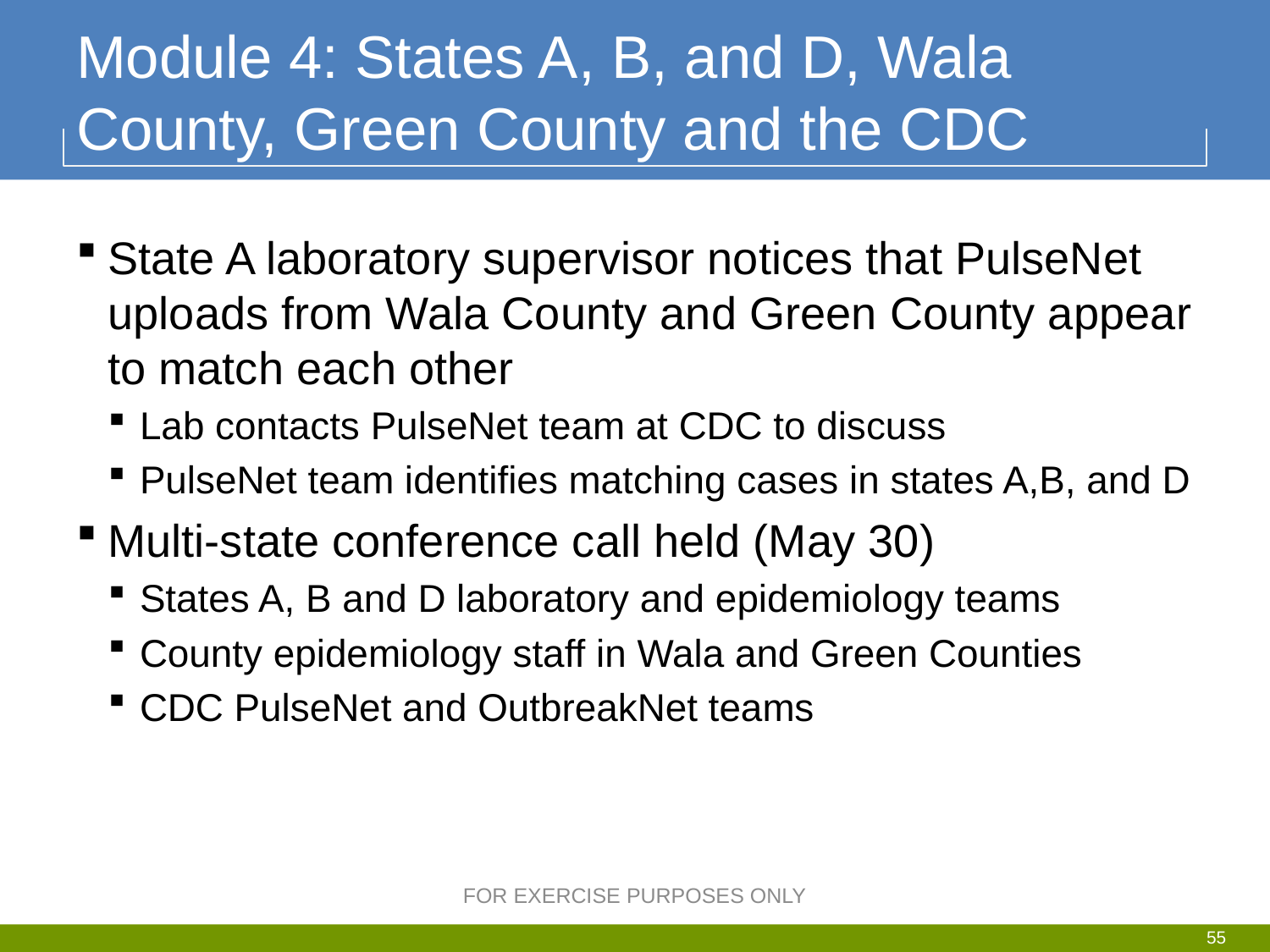

# Module 4: States A, B, and D, Wala County, Green County and the CDC
State A laboratory supervisor notices that PulseNet uploads from Wala County and Green County appear to match each other
Lab contacts PulseNet team at CDC to discuss
PulseNet team identifies matching cases in states A,B, and D
Multi-state conference call held (May 30)
States A, B and D laboratory and epidemiology teams
County epidemiology staff in Wala and Green Counties
CDC PulseNet and OutbreakNet teams

FOR EXERCISE PURPOSES ONLY